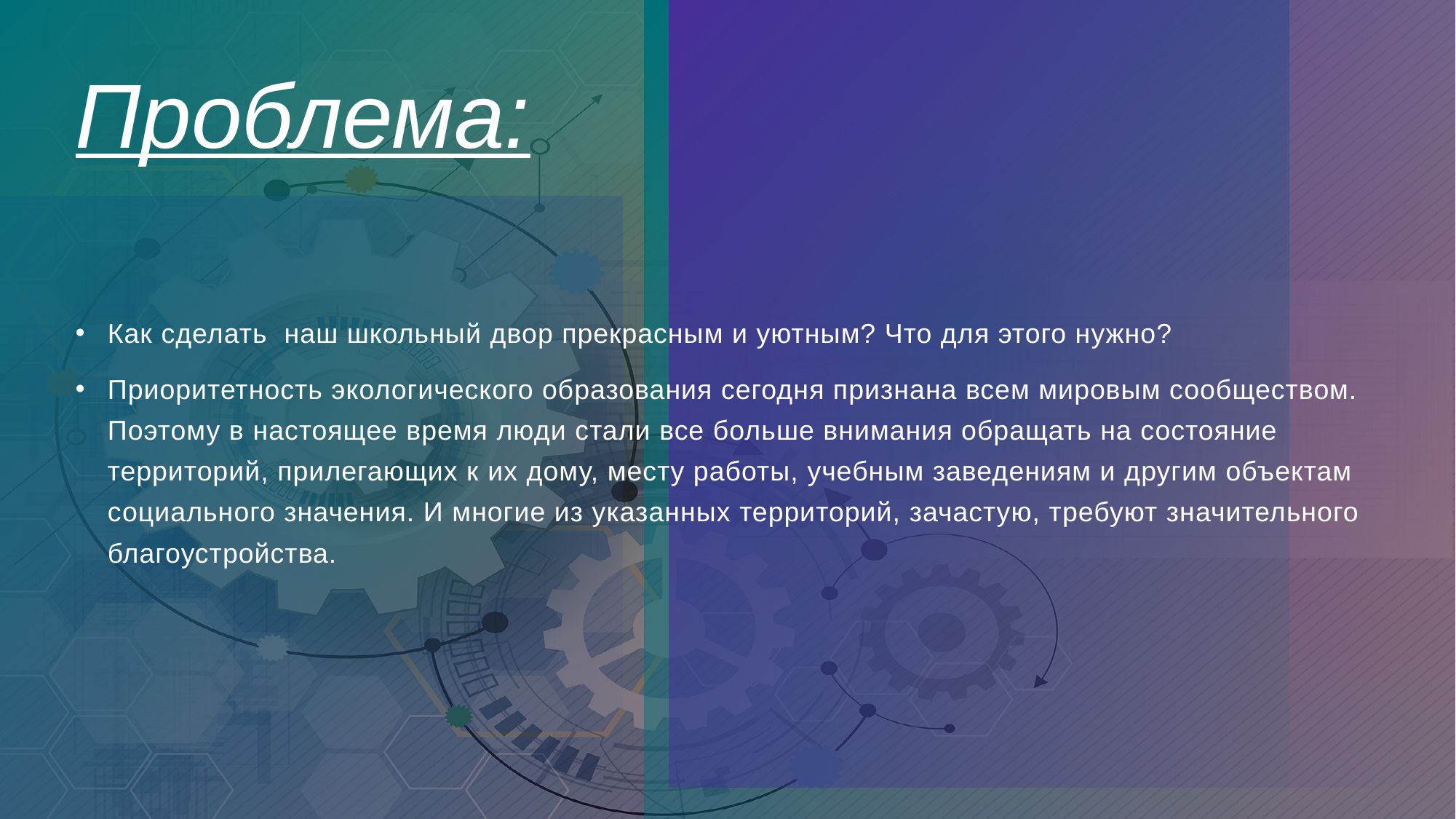

# Проблема:

Как сделать  наш школьный двор прекрасным и уютным? Что для этого нужно?
Приоритетность экологического образования сегодня признана всем мировым сообществом. Поэтому в настоящее время люди стали все больше внимания обращать на состояние территорий, прилегающих к их дому, месту работы, учебным заведениям и другим объектам социального значения. И многие из указанных территорий, зачастую, требуют значительного благоустройства.